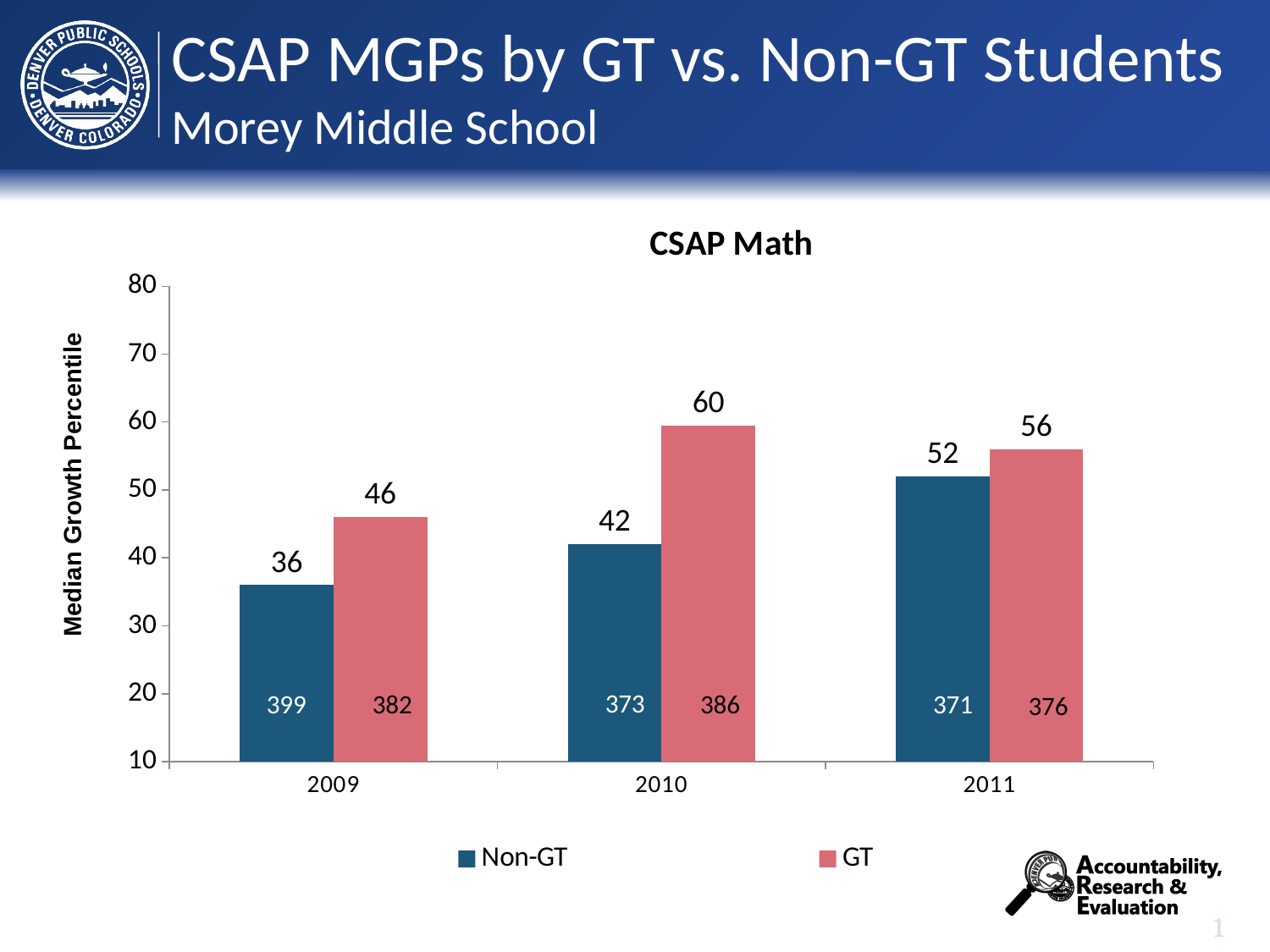

# CSAP MGPs by GT vs. Non-GT Students Morey Middle School

### Chart

| Category | Non-GT  | GT  |
|---|---|---|
| 2009 | 36.0 | 46.0 |
| 2010 | 42.0 | 59.5 |
| 2011 | 52.0 | 56.0 |
Median Growth Percentile
1